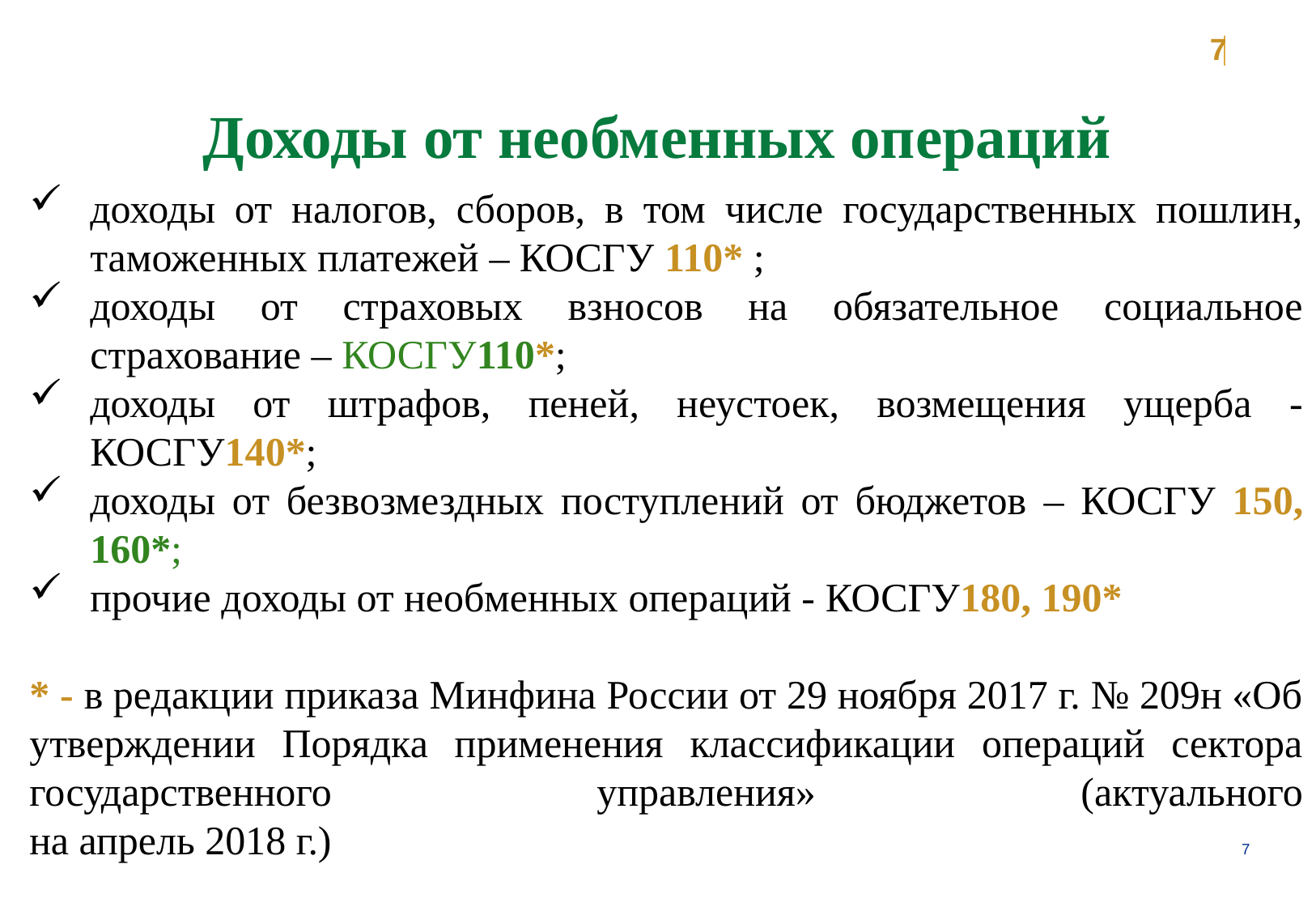

7
Доходы от необменных операций
доходы от налогов, сборов, в том числе государственных пошлин, таможенных платежей – КОСГУ 110* ;
доходы от страховых взносов на обязательное социальное страхование – КОСГУ110*;
доходы от штрафов, пеней, неустоек, возмещения ущерба - КОСГУ140*;
доходы от безвозмездных поступлений от бюджетов – КОСГУ 150, 160*;
прочие доходы от необменных операций - КОСГУ180, 190*

* - в редакции приказа Минфина России от 29 ноября 2017 г. № 209н «Об утверждении Порядка применения классификации операций сектора государственного управления» (актуального
на апрель 2018 г.)